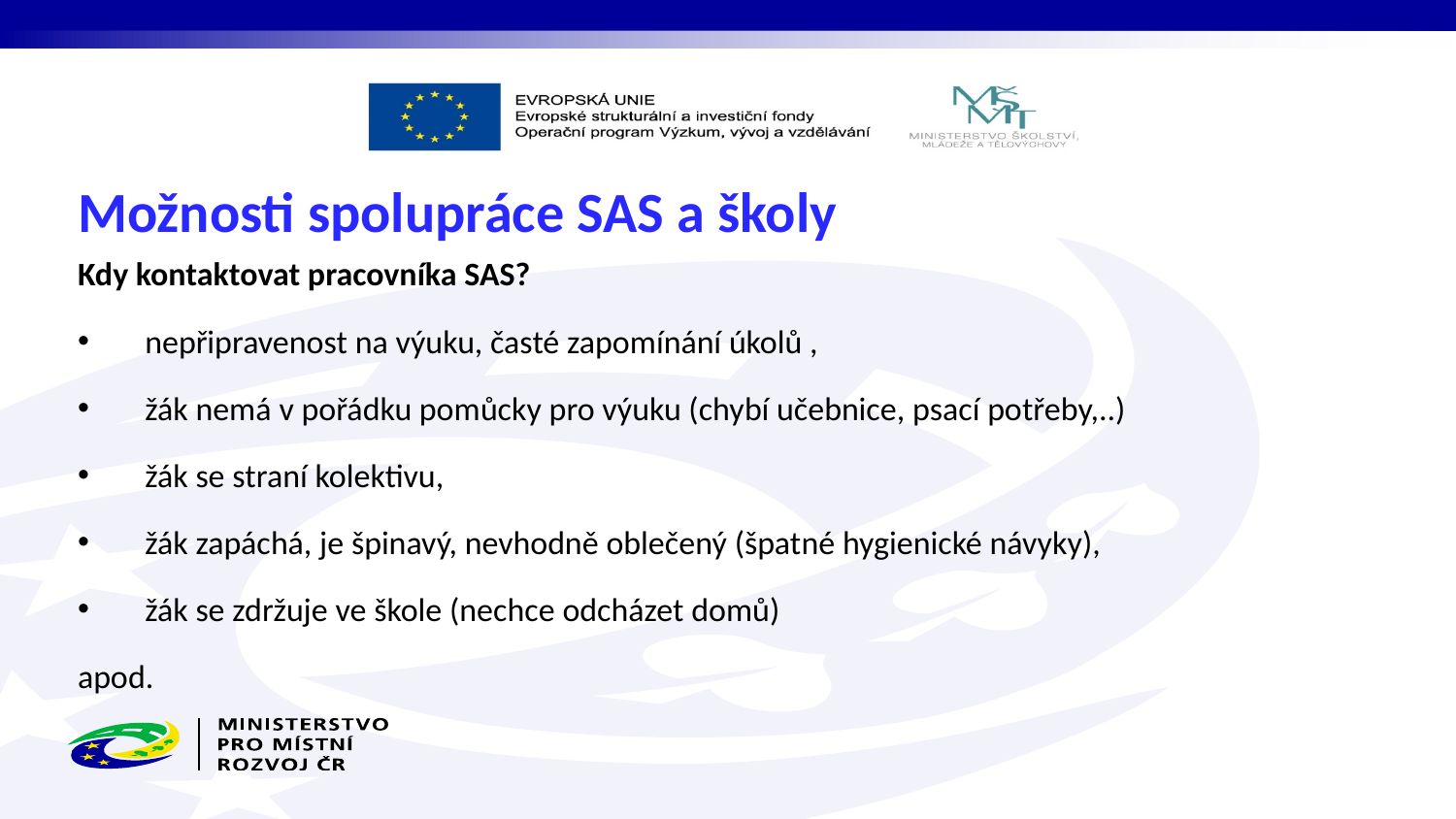

# Možnosti spolupráce SAS a školy
Kdy kontaktovat pracovníka SAS?
nepřipravenost na výuku, časté zapomínání úkolů ,
žák nemá v pořádku pomůcky pro výuku (chybí učebnice, psací potřeby,..)
žák se straní kolektivu,
žák zapáchá, je špinavý, nevhodně oblečený (špatné hygienické návyky),
žák se zdržuje ve škole (nechce odcházet domů)
apod.